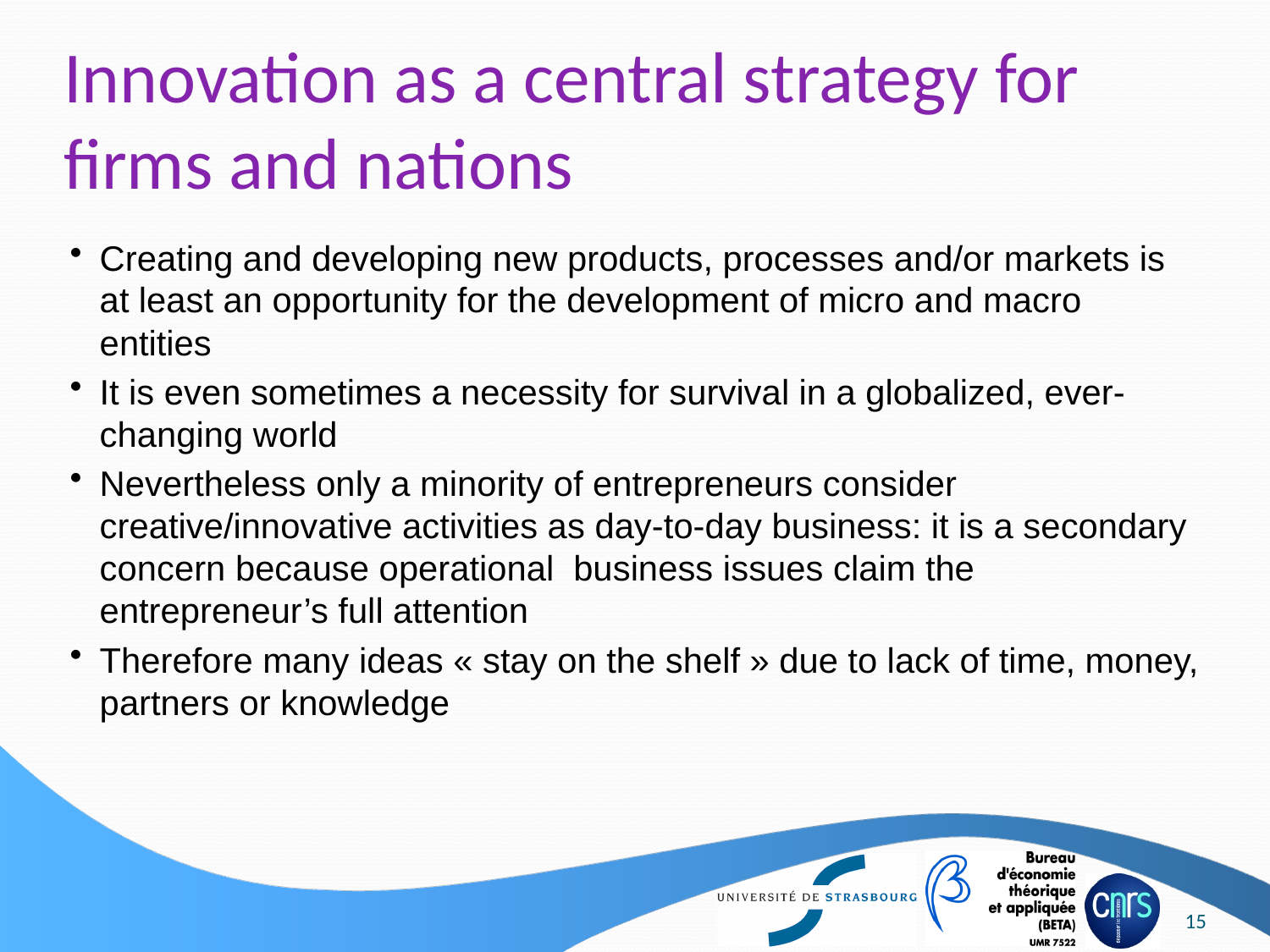

# Innovation as a central strategy for firms and nations
Creating and developing new products, processes and/or markets is at least an opportunity for the development of micro and macro entities
It is even sometimes a necessity for survival in a globalized, ever-changing world
Nevertheless only a minority of entrepreneurs consider creative/innovative activities as day-to-day business: it is a secondary concern because operational  business issues claim the entrepreneur’s full attention
Therefore many ideas « stay on the shelf » due to lack of time, money, partners or knowledge
15